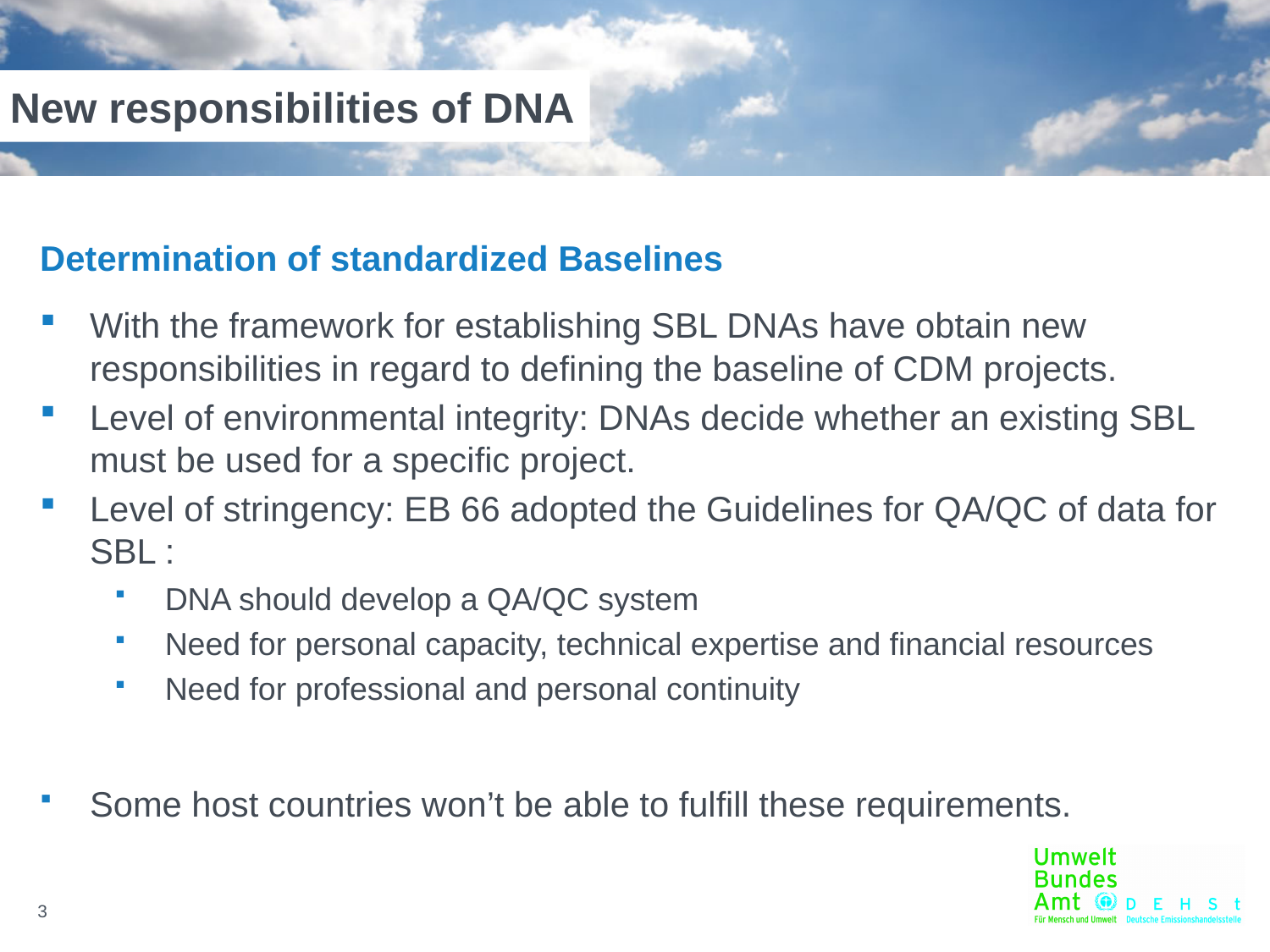

# New responsibilities of DNA
Determination of standardized Baselines
With the framework for establishing SBL DNAs have obtain new responsibilities in regard to defining the baseline of CDM projects.
Level of environmental integrity: DNAs decide whether an existing SBL must be used for a specific project.
Level of stringency: EB 66 adopted the Guidelines for QA/QC of data for SBL :
DNA should develop a QA/QC system
Need for personal capacity, technical expertise and financial resources
Need for professional and personal continuity

Some host countries won’t be able to fulfill these requirements.
3